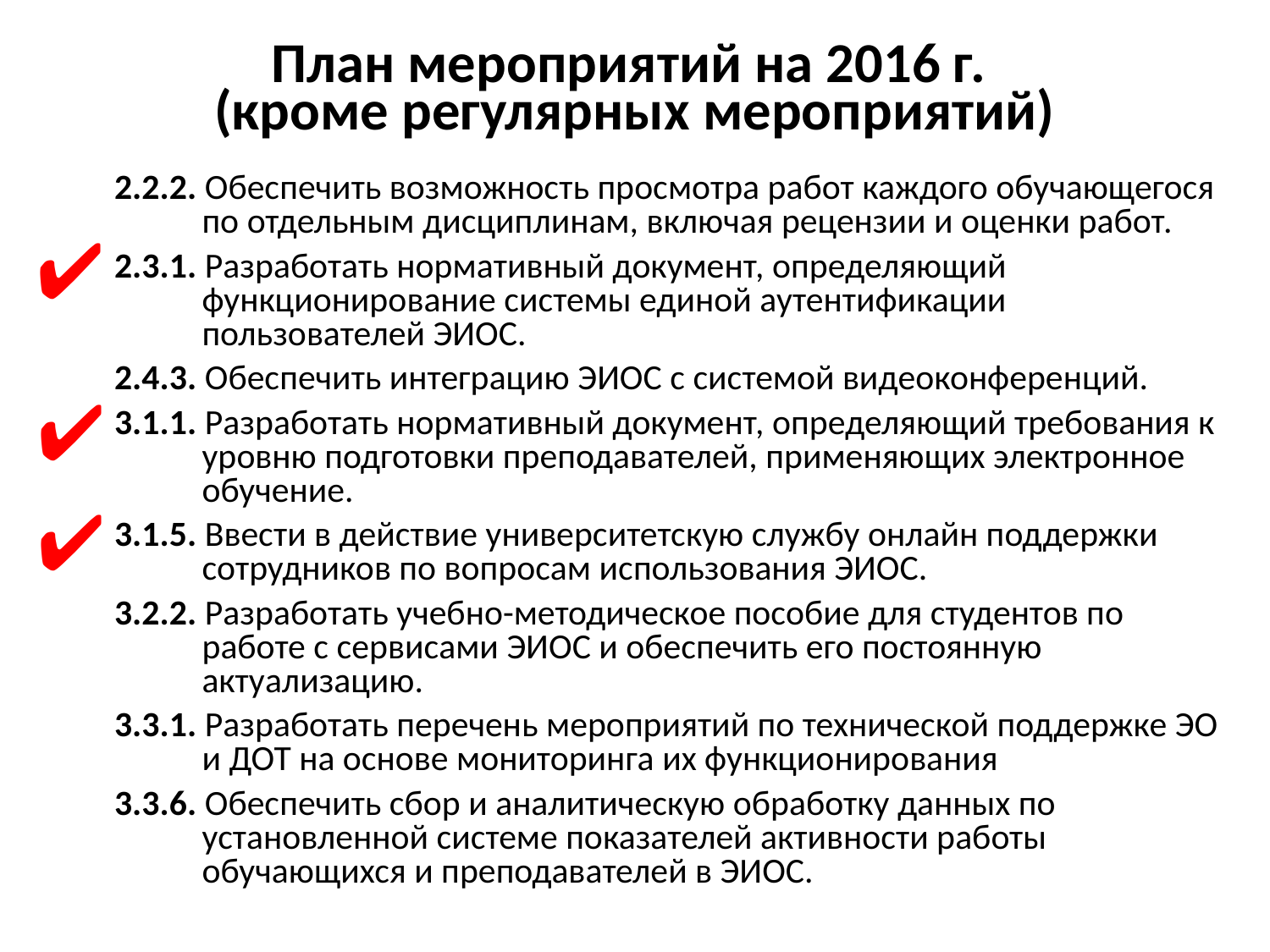

# План мероприятий на 2016 г. (кроме регулярных мероприятий)
2.2.2. Обеспечить возможность просмотра работ каждого обучающегося по отдельным дисциплинам, включая рецензии и оценки работ.
2.3.1. Разработать нормативный документ, определяющий функционирование системы единой аутентификации пользователей ЭИОС.
2.4.3. Обеспечить интеграцию ЭИОС с системой видеоконференций.
3.1.1. Разработать нормативный документ, определяющий требования к уровню подготовки преподавателей, применяющих электронное обучение.
3.1.5. Ввести в действие университетскую службу онлайн поддержки сотрудников по вопросам использования ЭИОС.
3.2.2. Разработать учебно-методическое пособие для студентов по работе с сервисами ЭИОС и обеспечить его постоянную актуализацию.
3.3.1. Разработать перечень мероприятий по технической поддержке ЭО и ДОТ на основе мониторинга их функционирования
3.3.6. Обеспечить сбор и аналитическую обработку данных по установленной системе показателей активности работы обучающихся и преподавателей в ЭИОС.
✔
✔
✔